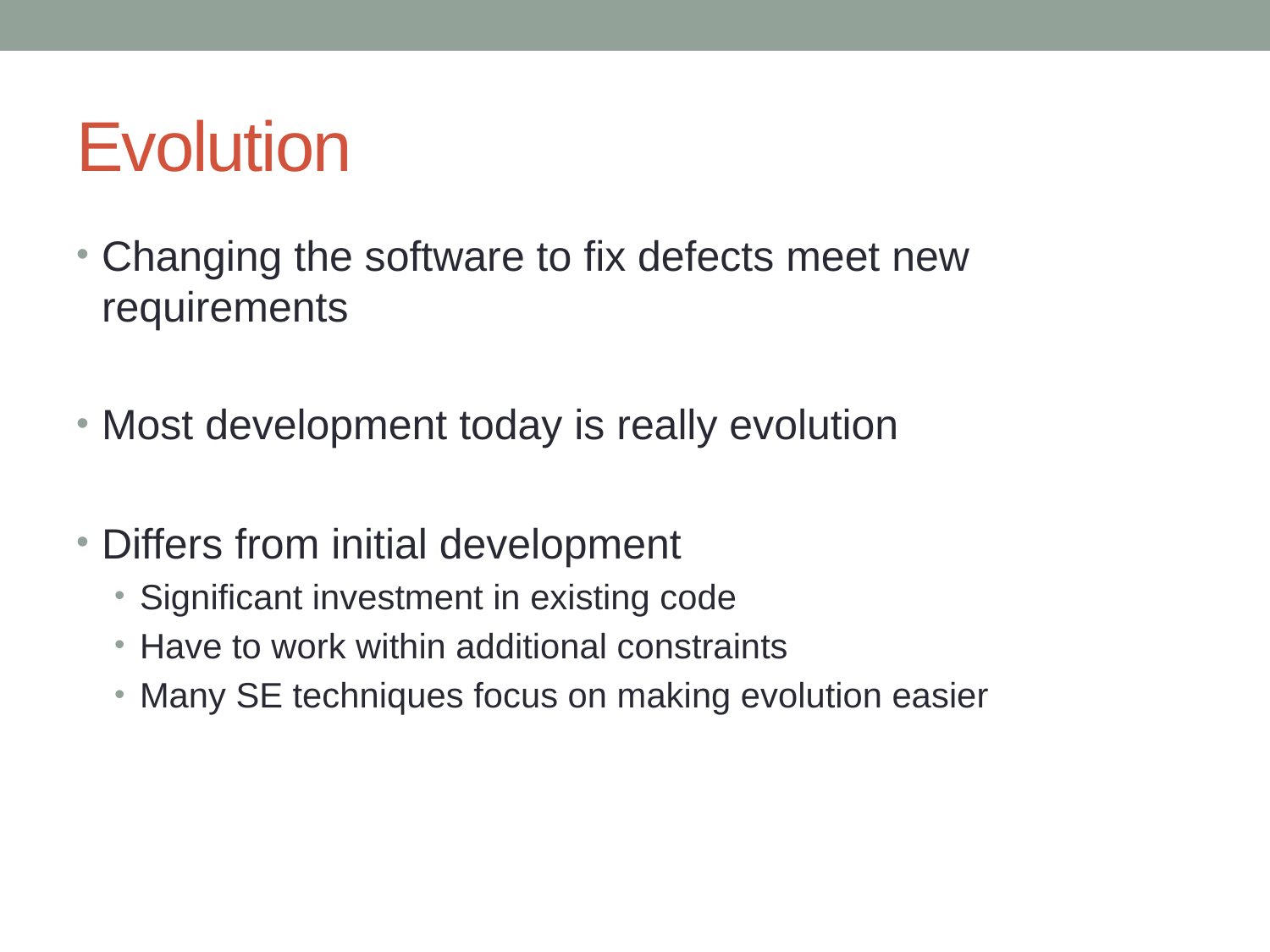

# Evolution
Changing the software to fix defects meet new requirements

Most development today is really evolution

Differs from initial development
Significant investment in existing code
Have to work within additional constraints
Many SE techniques focus on making evolution easier